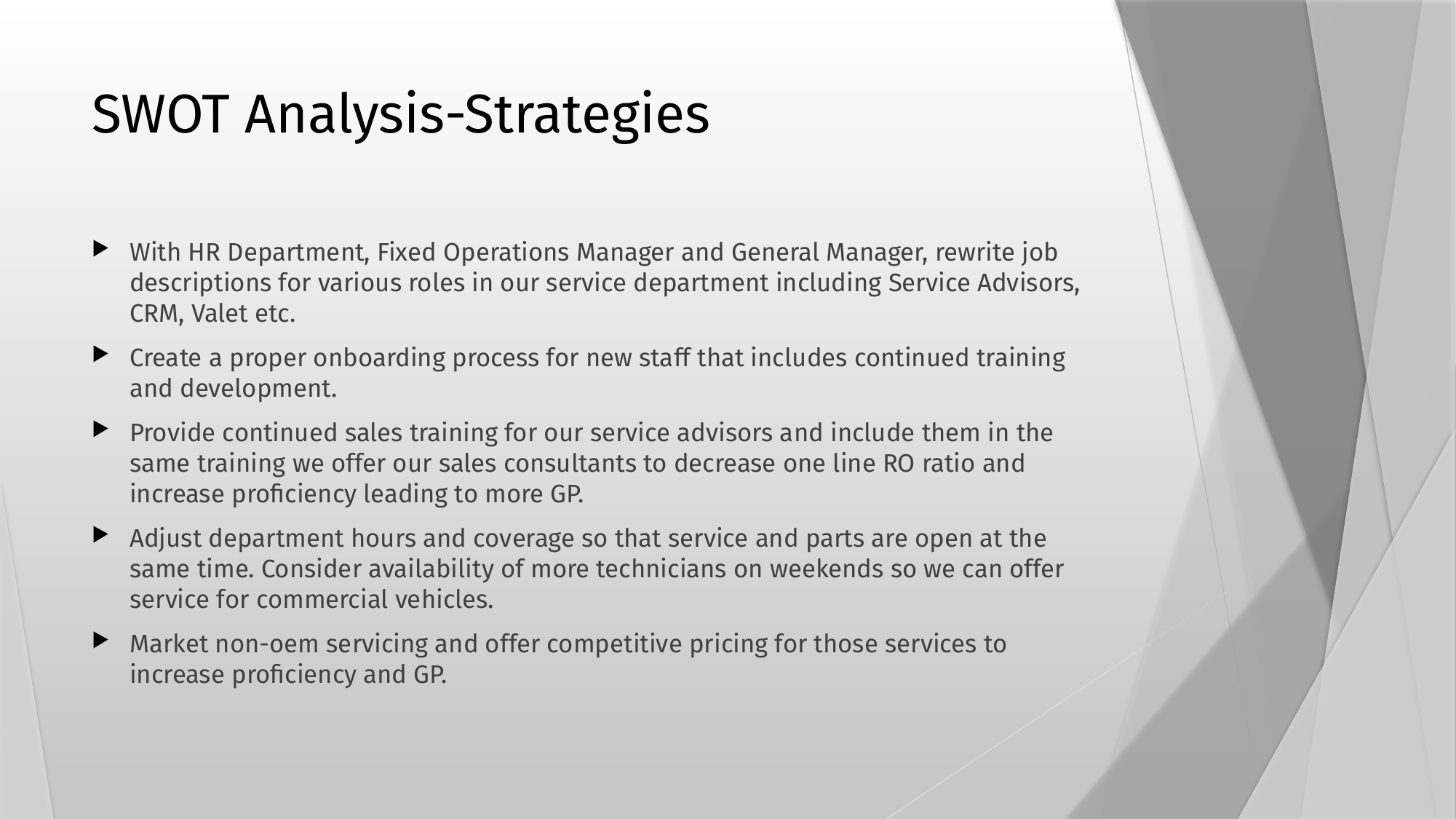

# SWOT Analysis-Strategies
With HR Department, Fixed Operations Manager and General Manager, rewrite job descriptions for various roles in our service department including Service Advisors, CRM, Valet etc.
Create a proper onboarding process for new staff that includes continued training and development.
Provide continued sales training for our service advisors and include them in the same training we offer our sales consultants to decrease one line RO ratio and increase proficiency leading to more GP.
Adjust department hours and coverage so that service and parts are open at the same time. Consider availability of more technicians on weekends so we can offer service for commercial vehicles.
Market non-oem servicing and offer competitive pricing for those services to increase proficiency and GP.